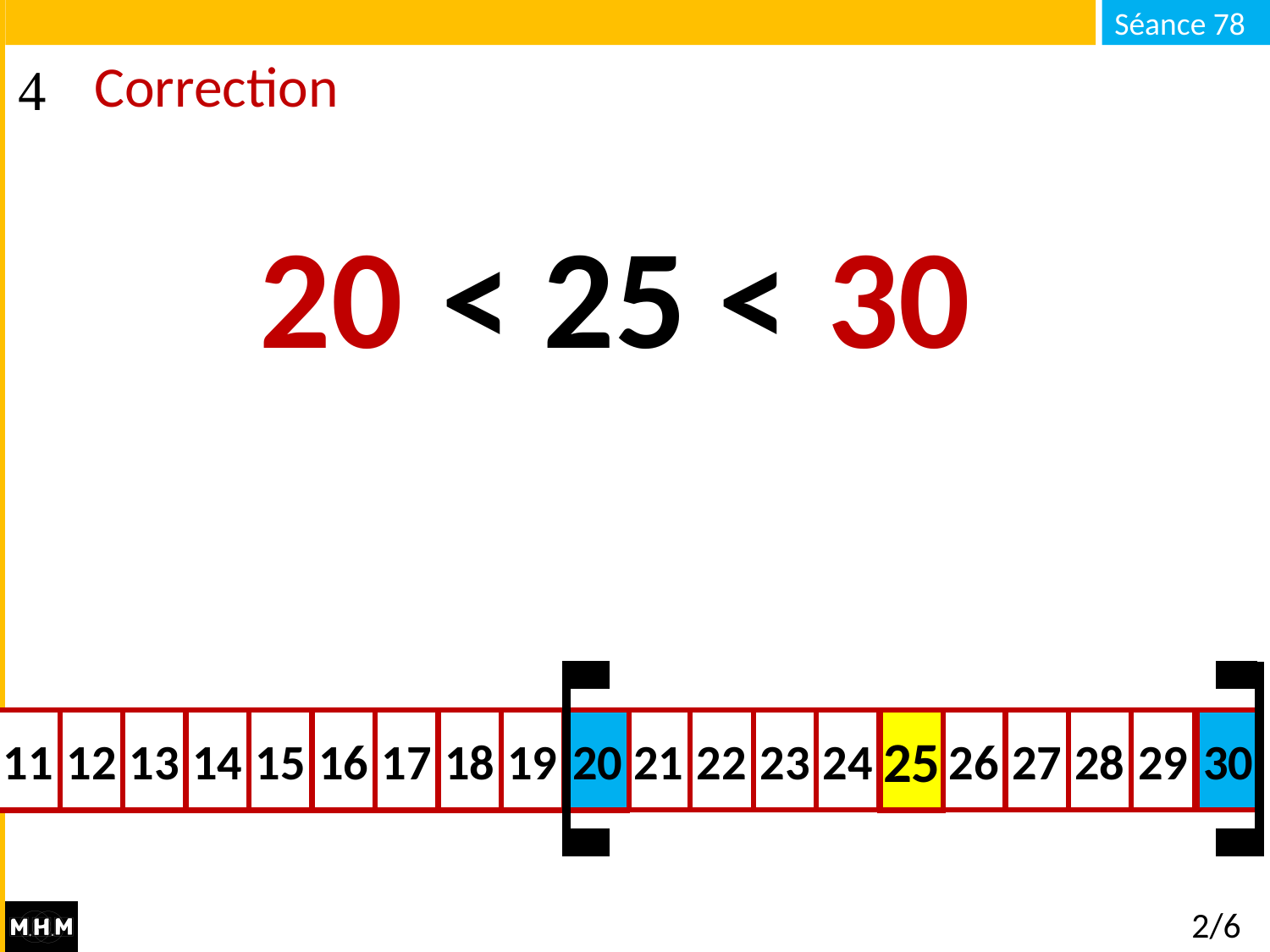

# Correction
20
30
… < 25 < …

24
21
23
25
26
27
28
29
30
22
30
20
11
13
14
15
16
17
18
19
20
12
25
2/6